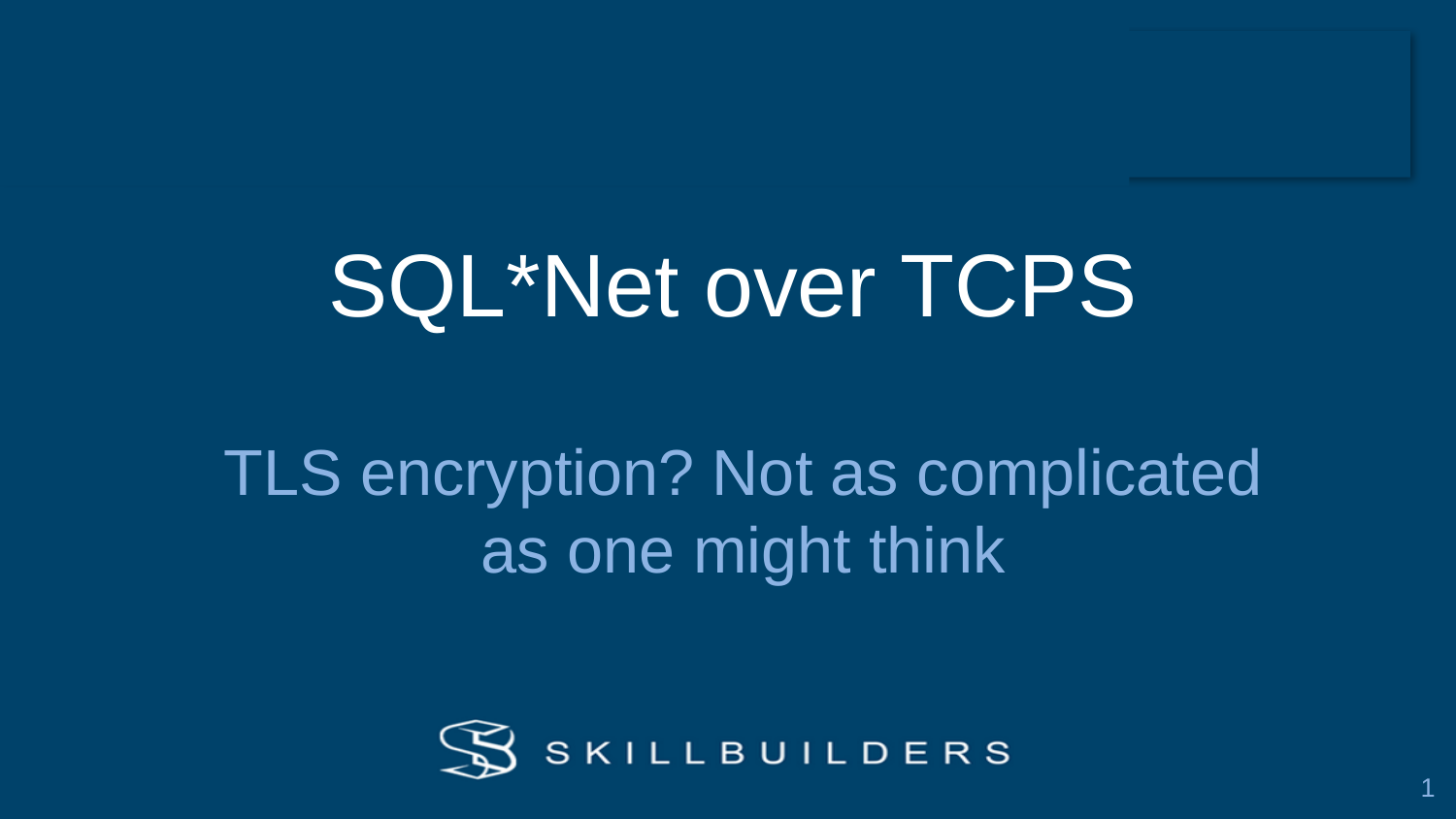

# SQL*Net over TCPS
TLS encryption? Not as complicated as one might think
1